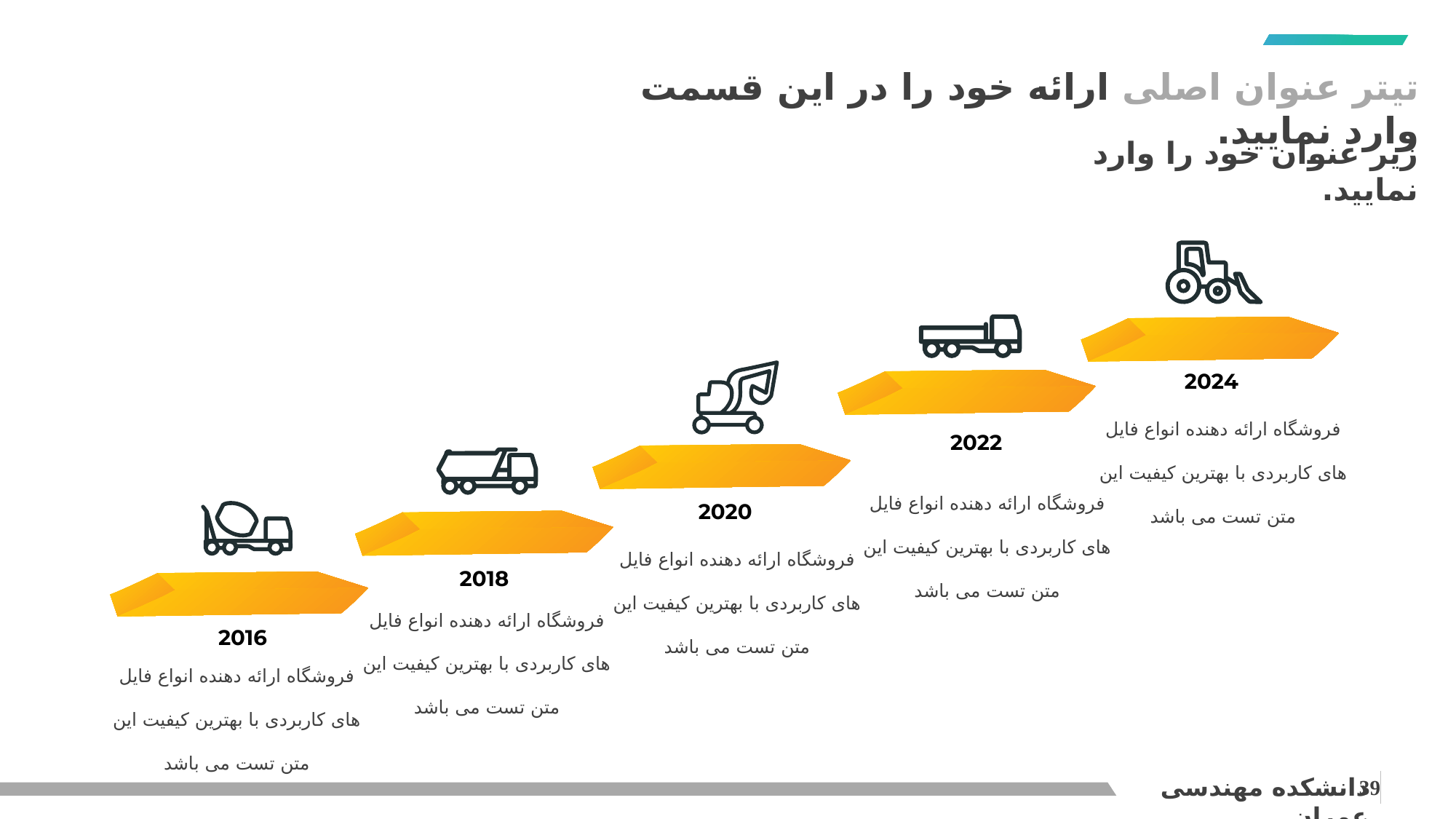

تیتر عنوان اصلی ارائه خود را در این قسمت وارد نمایید.
زیر عنوان خود را وارد نمایید.

2024

فروشگاه ارائه دهنده انواع فایل های کاربردی با بهترین کیفیت این متن تست می باشد
2022

فروشگاه ارائه دهنده انواع فایل های کاربردی با بهترین کیفیت این متن تست می باشد
2020

فروشگاه ارائه دهنده انواع فایل های کاربردی با بهترین کیفیت این متن تست می باشد
2018

فروشگاه ارائه دهنده انواع فایل های کاربردی با بهترین کیفیت این متن تست می باشد
2016
فروشگاه ارائه دهنده انواع فایل های کاربردی با بهترین کیفیت این متن تست می باشد
دانشکده مهندسی عمران